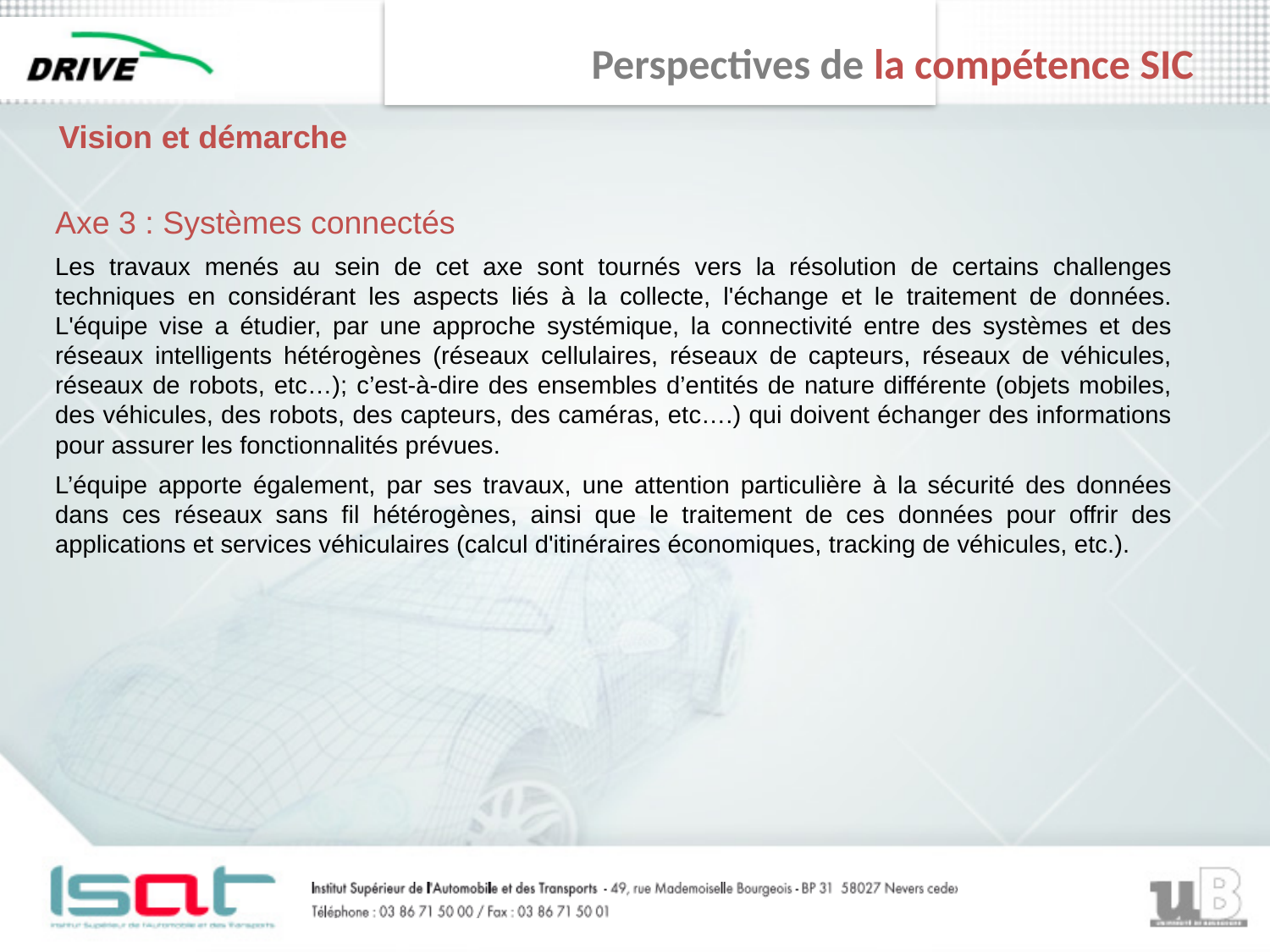

# Perspectives de la compétence SIC
Vision et démarche
Axe 3 : Systèmes connectés
Les travaux menés au sein de cet axe sont tournés vers la résolution de certains challenges techniques en considérant les aspects liés à la collecte, l'échange et le traitement de données. L'équipe vise a étudier, par une approche systémique, la connectivité entre des systèmes et des réseaux intelligents hétérogènes (réseaux cellulaires, réseaux de capteurs, réseaux de véhicules, réseaux de robots, etc…); c’est-à-dire des ensembles d’entités de nature différente (objets mobiles, des véhicules, des robots, des capteurs, des caméras, etc….) qui doivent échanger des informations pour assurer les fonctionnalités prévues.
L’équipe apporte également, par ses travaux, une attention particulière à la sécurité des données dans ces réseaux sans fil hétérogènes, ainsi que le traitement de ces données pour offrir des applications et services véhiculaires (calcul d'itinéraires économiques, tracking de véhicules, etc.).